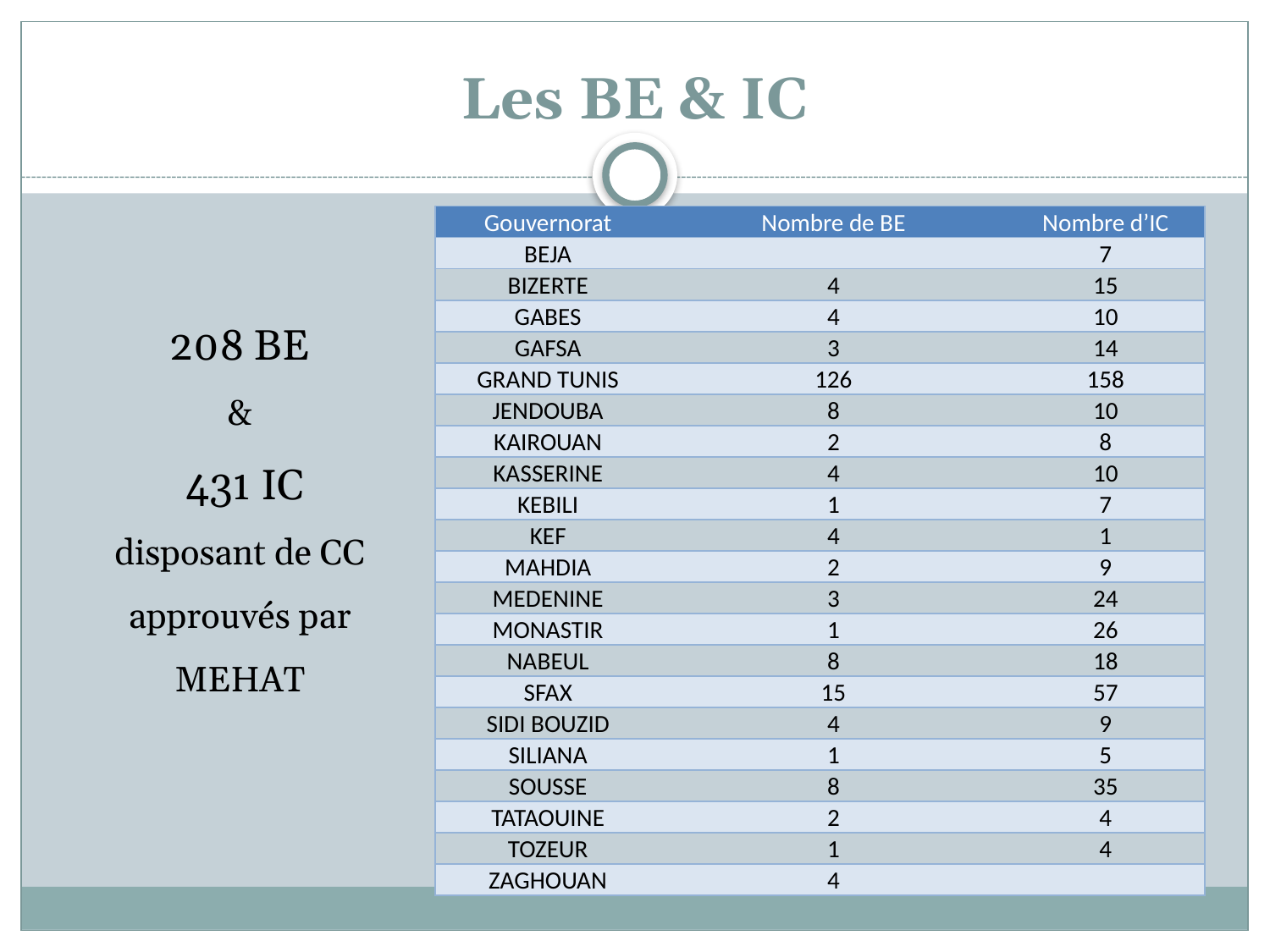

# Les BE & IC
| Gouvernorat | Nombre de BE | Nombre d’IC |
| --- | --- | --- |
| BEJA |  | 7 |
| BIZERTE | 4 | 15 |
| GABES | 4 | 10 |
| GAFSA | 3 | 14 |
| GRAND TUNIS | 126 | 158 |
| JENDOUBA | 8 | 10 |
| KAIROUAN | 2 | 8 |
| KASSERINE | 4 | 10 |
| KEBILI | 1 | 7 |
| KEF | 4 | 1 |
| MAHDIA | 2 | 9 |
| MEDENINE | 3 | 24 |
| MONASTIR | 1 | 26 |
| NABEUL | 8 | 18 |
| SFAX | 15 | 57 |
| SIDI BOUZID | 4 | 9 |
| SILIANA | 1 | 5 |
| SOUSSE | 8 | 35 |
| TATAOUINE | 2 | 4 |
| TOZEUR | 1 | 4 |
| ZAGHOUAN | 4 |  |
208 BE
&
 431 IC
disposant de CC approuvés par MEHAT